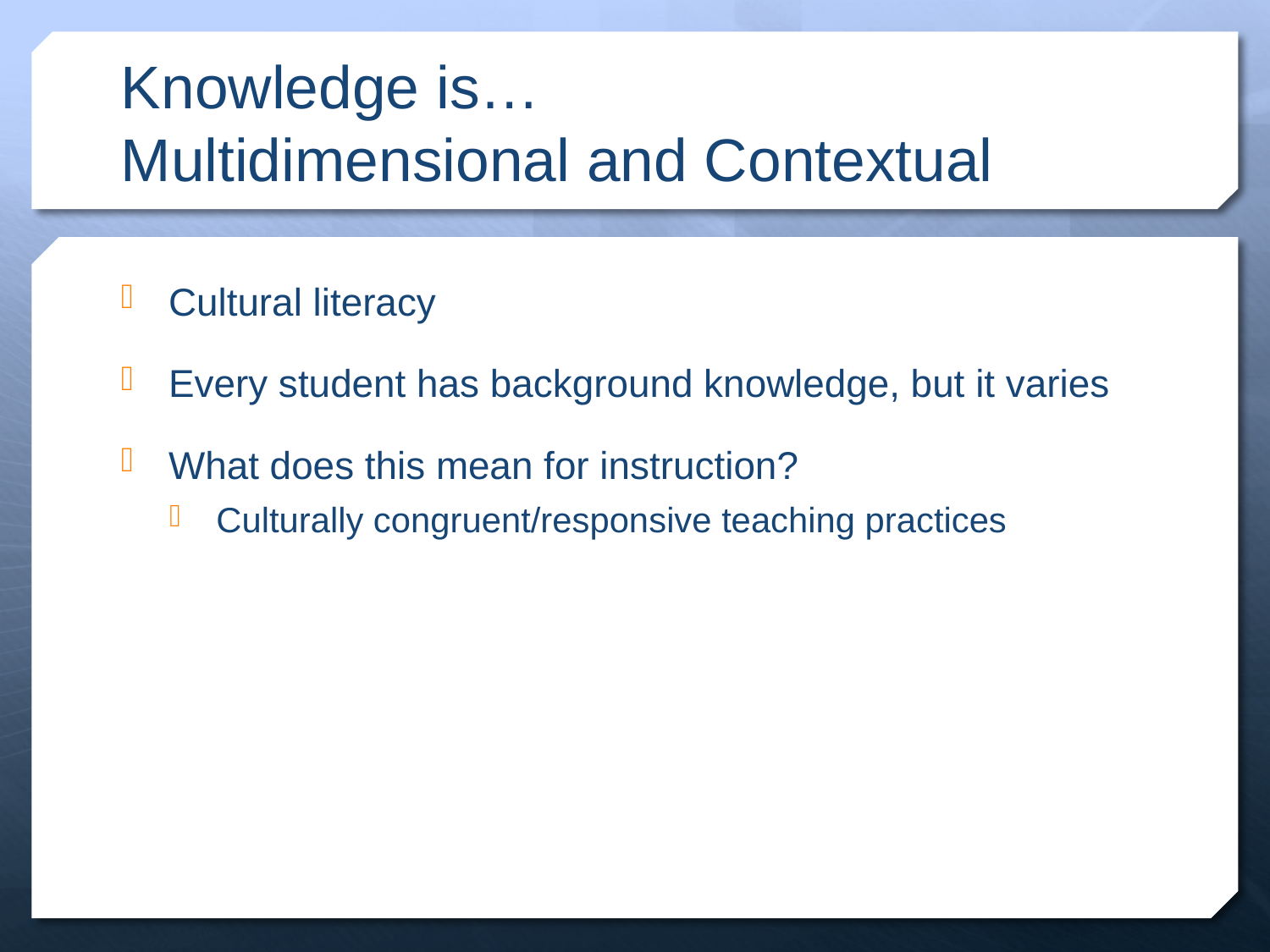

# Knowledge is… Multidimensional and Contextual
Cultural literacy
Every student has background knowledge, but it varies
What does this mean for instruction?
Culturally congruent/responsive teaching practices